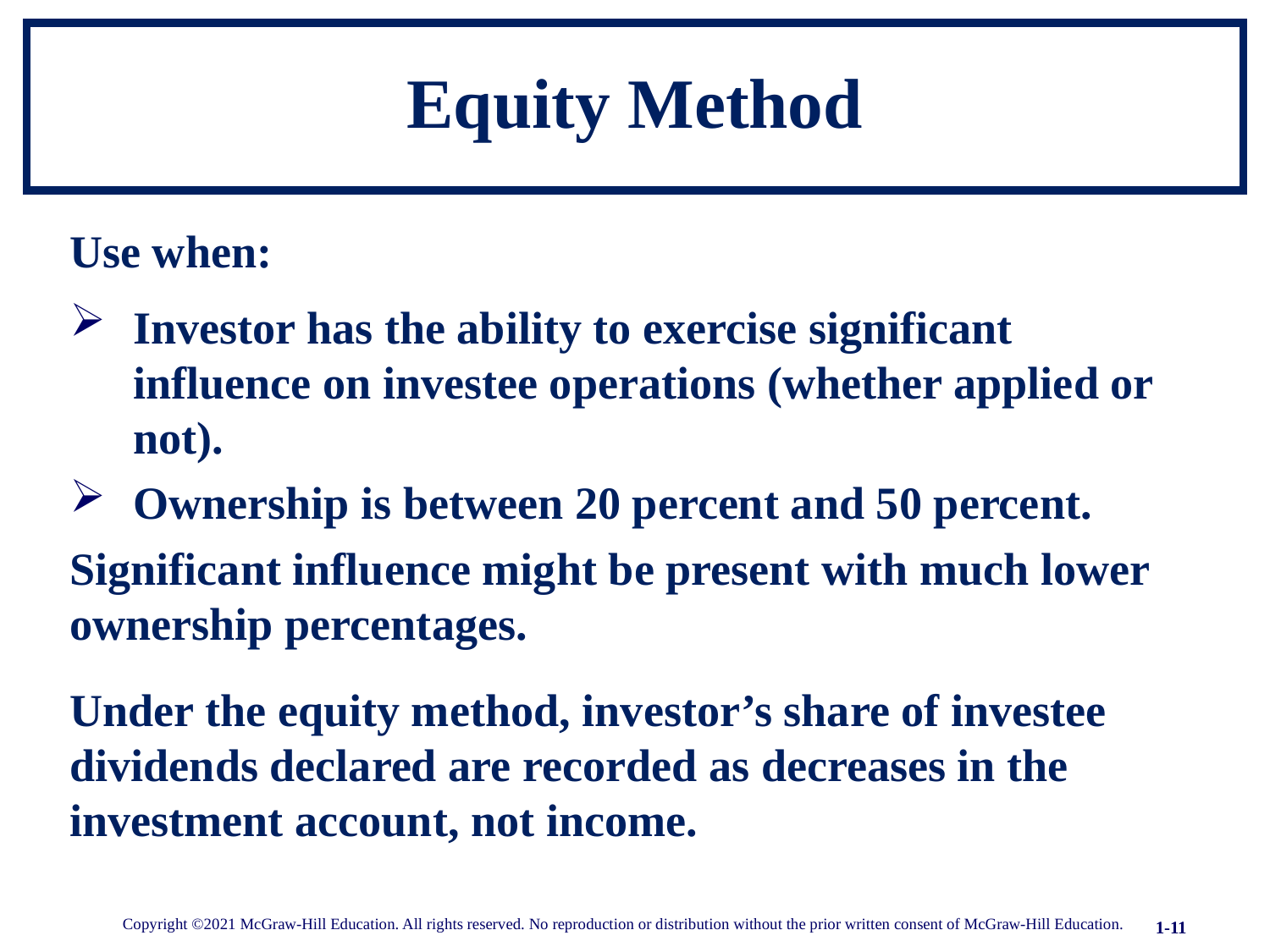

# Equity Method
Use when:
Investor has the ability to exercise significant influence on investee operations (whether applied or not).
Ownership is between 20 percent and 50 percent.
Significant influence might be present with much lower ownership percentages.

Under the equity method, investor’s share of investee dividends declared are recorded as decreases in the investment account, not income.
Copyright ©2021 McGraw-Hill Education. All rights reserved. No reproduction or distribution without the prior written consent of McGraw-Hill Education.
1-11